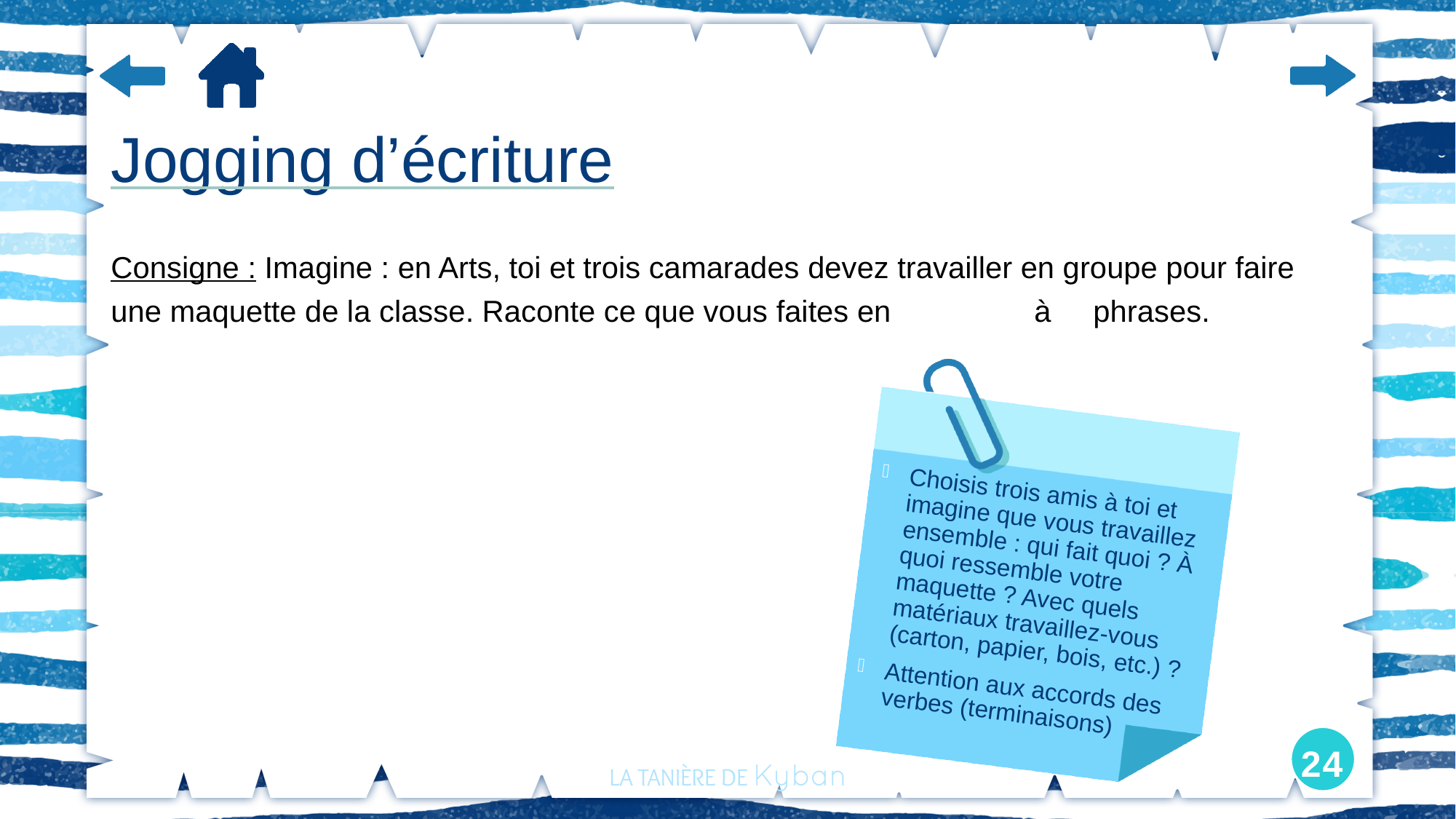

# Jogging d’écriture
Consigne : Imagine : en Arts, toi et trois camarades devez travailler en groupe pour faire une maquette de la classe. Raconte ce que vous faites en 	      à	phrases.
Choisis trois amis à toi et imagine que vous travaillez ensemble : qui fait quoi ? À quoi ressemble votre maquette ? Avec quels matériaux travaillez-vous (carton, papier, bois, etc.) ?
Attention aux accords des
verbes (terminaisons)
24